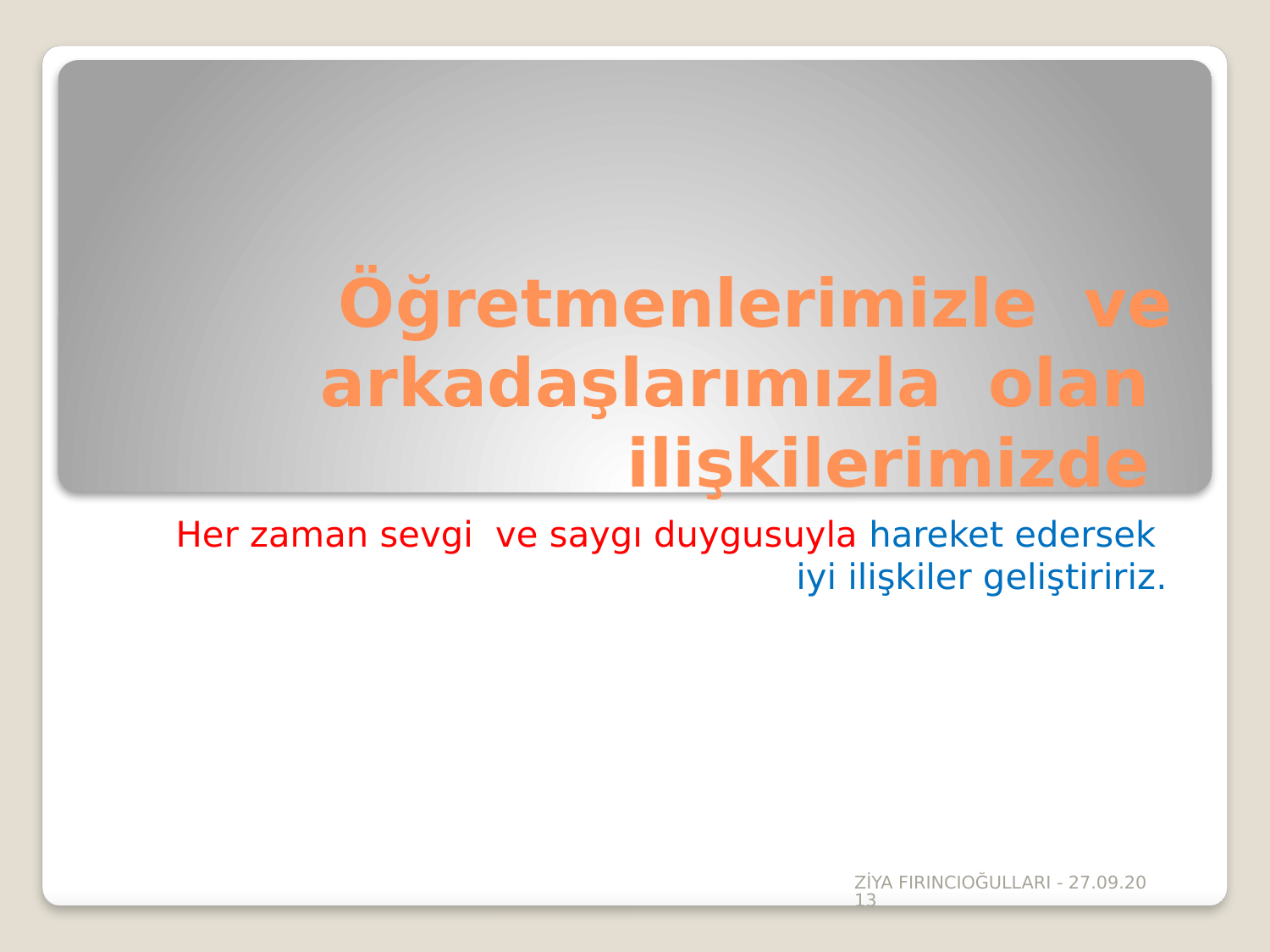

# Öğretmenlerimizle  ve arkadaşlarımızla  olan  ilişkilerimizde
Her zaman sevgi  ve saygı duygusuyla hareket edersek  iyi ilişkiler geliştiririz.
ZİYA FIRINCIOĞULLARI - 27.09.2013